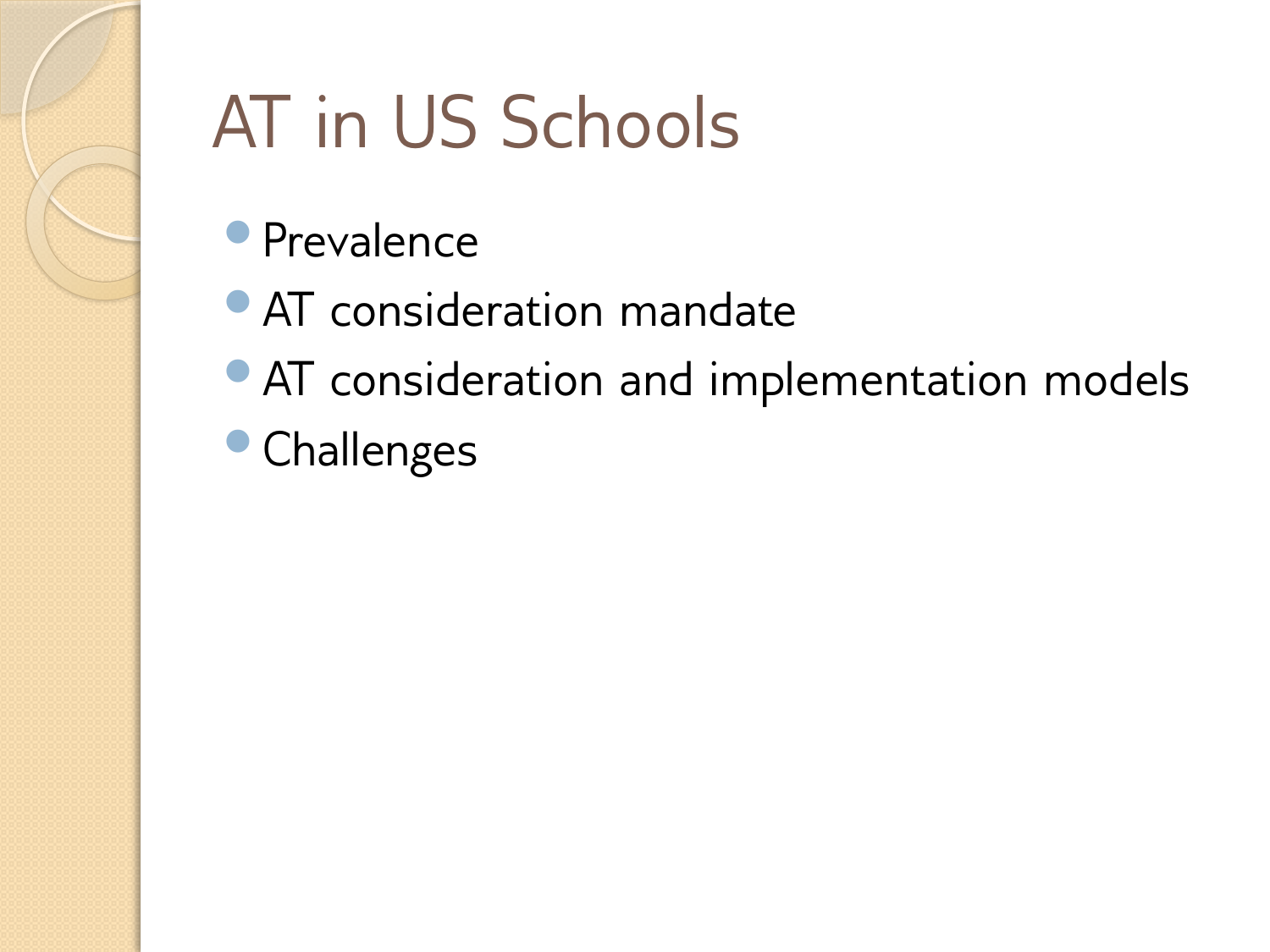

# AT in US Schools
Prevalence
AT consideration mandate
AT consideration and implementation models
Challenges